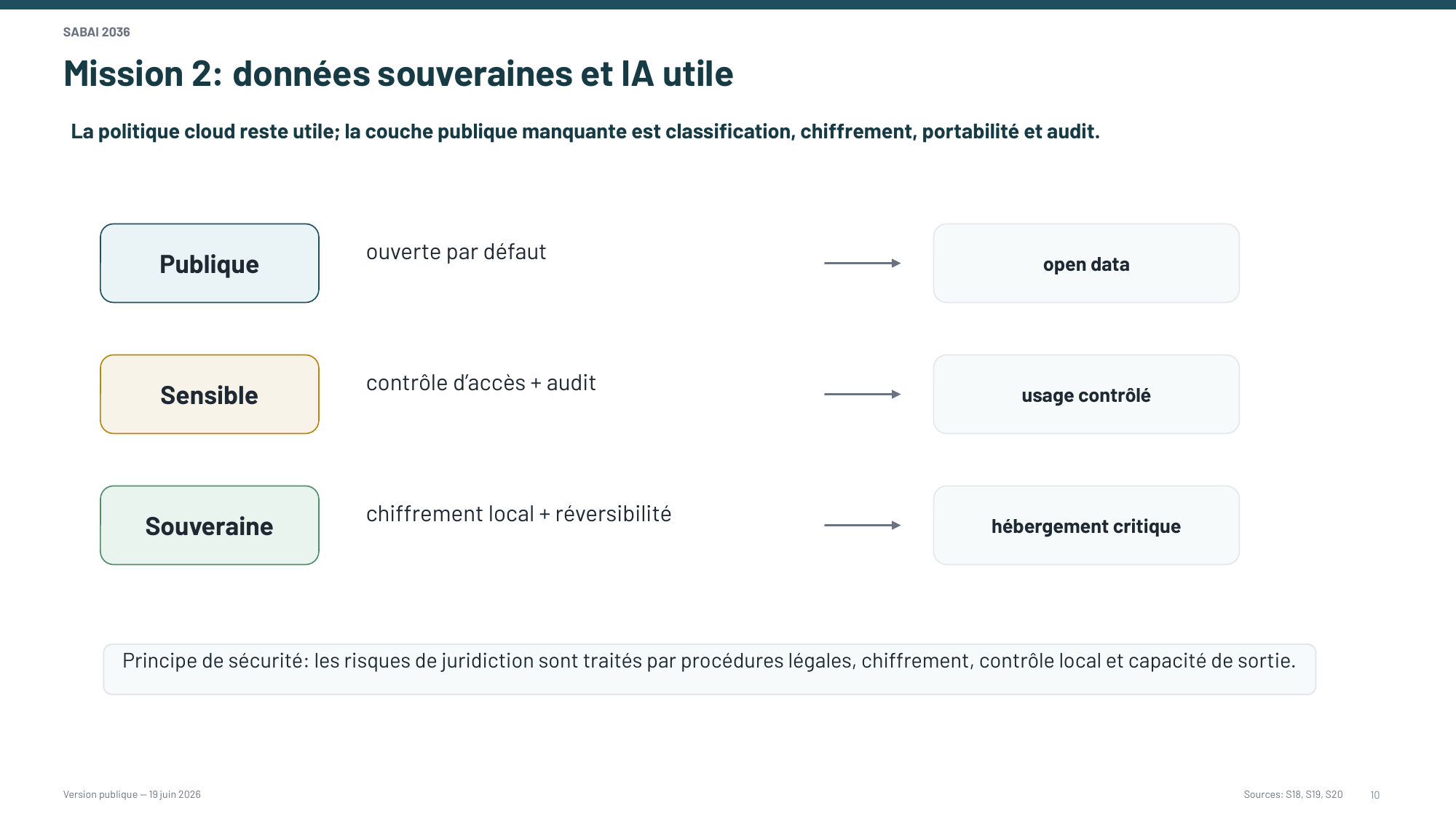

SABAI 2036
Mission 2: données souveraines et IA utile
La politique cloud reste utile; la couche publique manquante est classification, chiffrement, portabilité et audit.
Publique
open data
ouverte par défaut

Sensible
usage contrôlé
contrôle d’accès + audit

Souveraine
hébergement critique
chiffrement local + réversibilité

Principe de sécurité: les risques de juridiction sont traités par procédures légales, chiffrement, contrôle local et capacité de sortie.
10
Version publique — 19 juin 2026
Sources: S18, S19, S20